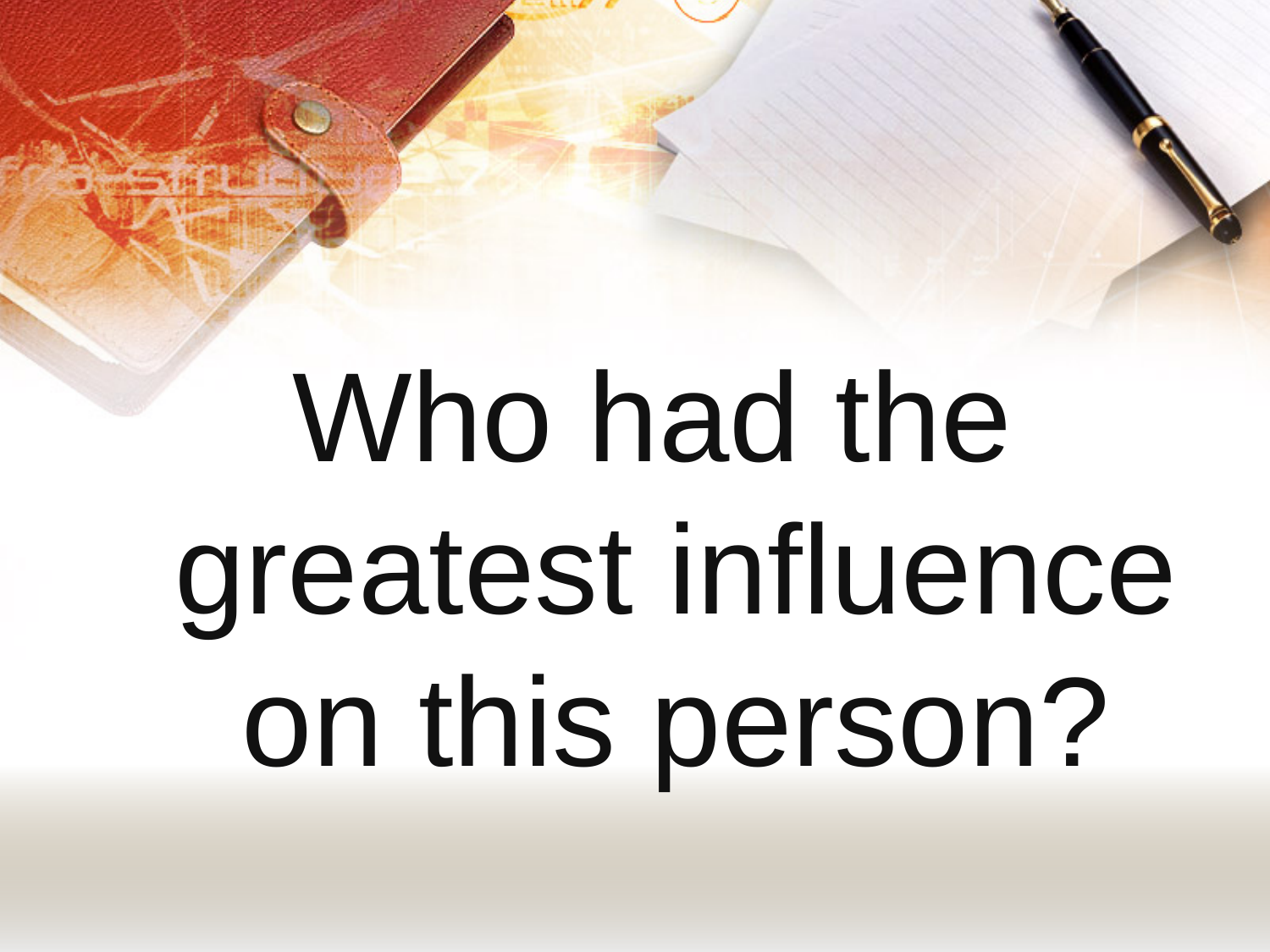

Who had the greatest influence on this person?